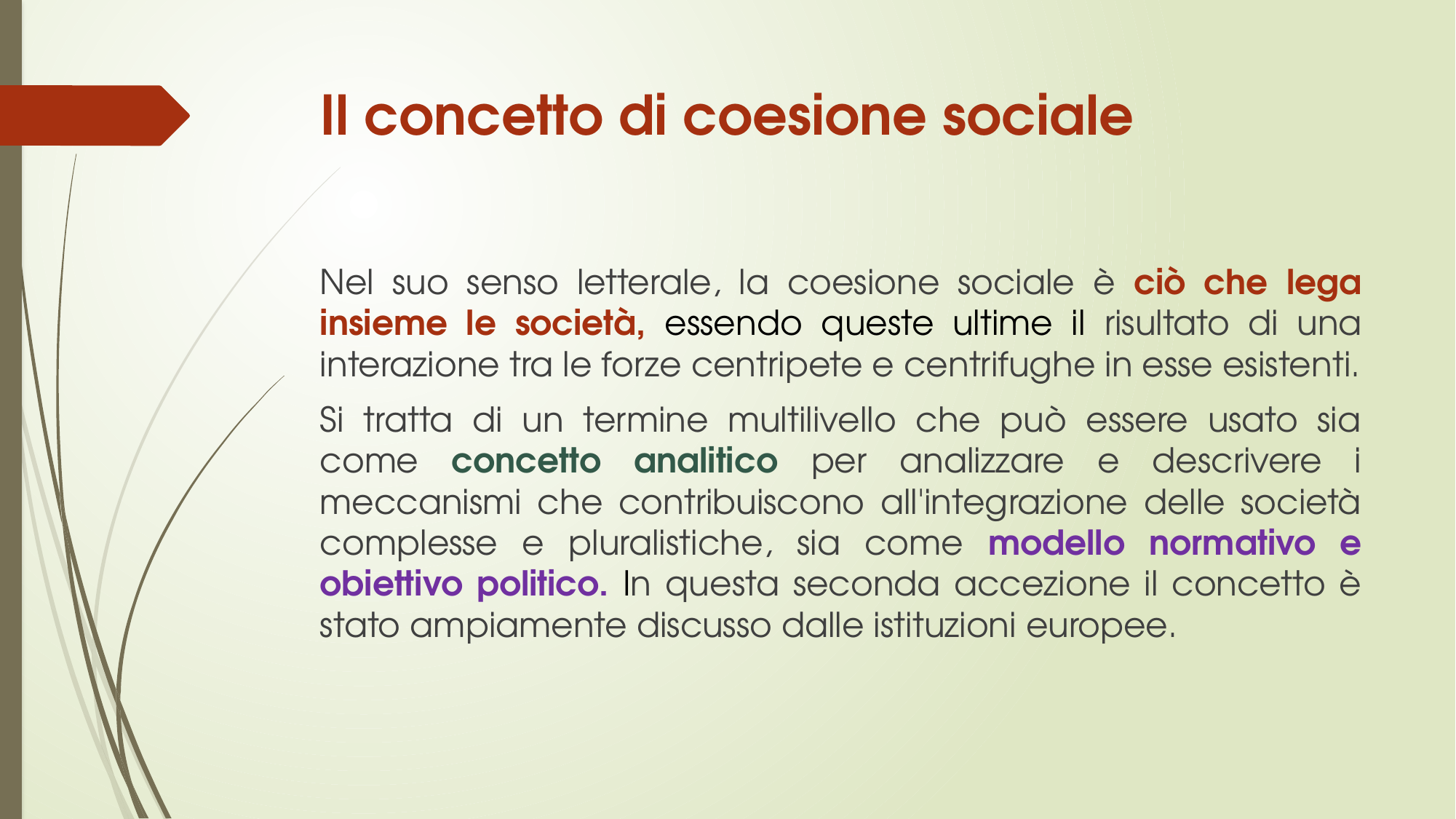

# Il concetto di coesione sociale
Nel suo senso letterale, la coesione sociale è ciò che lega insieme le società, essendo queste ultime il risultato di una interazione tra le forze centripete e centrifughe in esse esistenti.
Si tratta di un termine multilivello che può essere usato sia come concetto analitico per analizzare e descrivere i meccanismi che contribuiscono all'integrazione delle società complesse e pluralistiche, sia come modello normativo e obiettivo politico. In questa seconda accezione il concetto è stato ampiamente discusso dalle istituzioni europee.